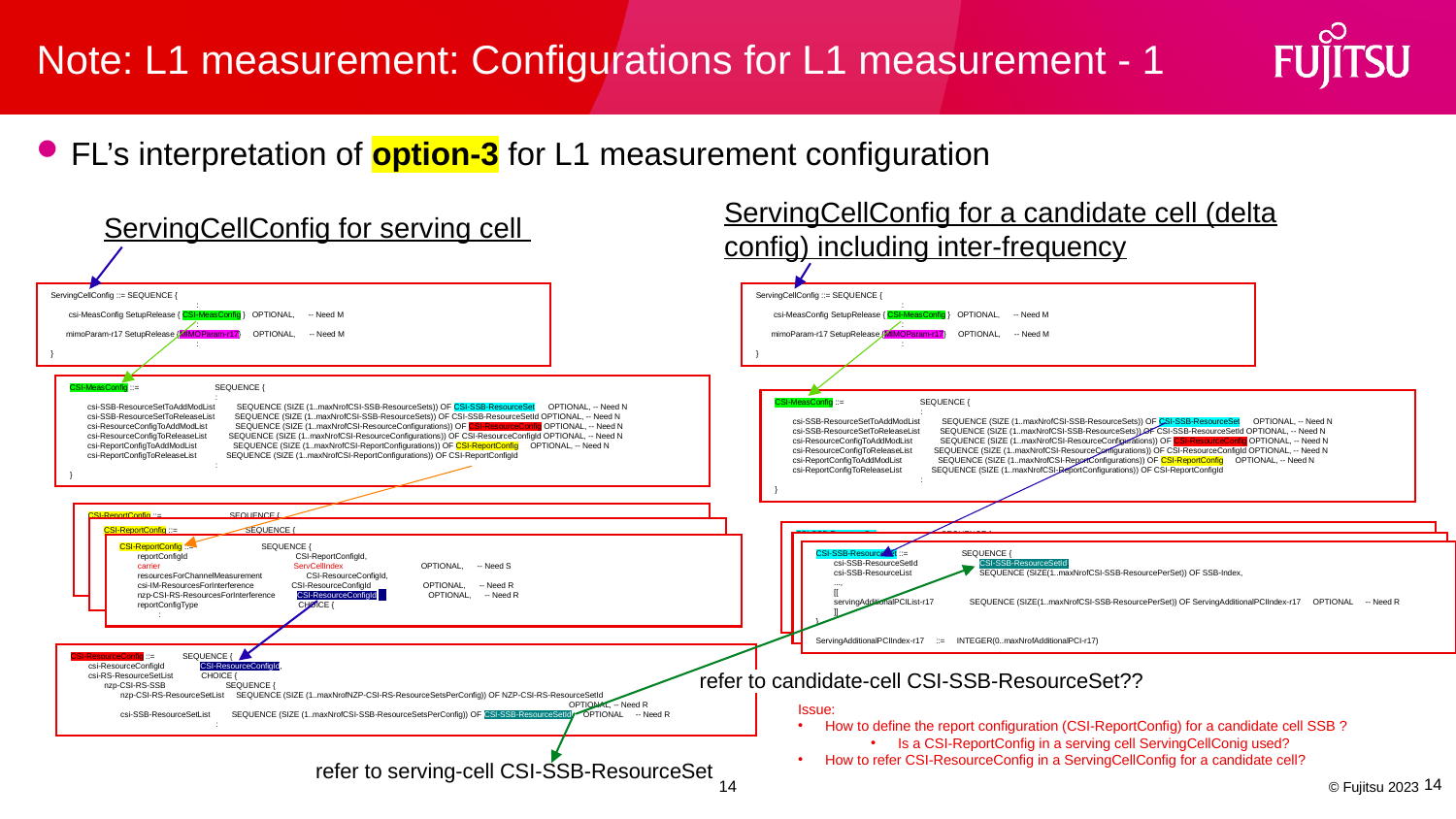

# Note: L1 measurement: Configurations for L1 measurement - 1
FL’s interpretation of option-3 for L1 measurement configuration
ServingCellConfig for a candidate cell (delta config) including inter-frequency
ServingCellConfig for serving cell
ServingCellConfig ::= SEQUENCE {
	:
　　csi-MeasConfig SetupRelease { CSI-MeasConfig }   OPTIONAL,　 -- Need M
	:
       mimoParam-r17 SetupRelease {MIMOParam-r17}　OPTIONAL,　 -- Need M
	:
}
ServingCellConfig ::= SEQUENCE {
	:
　　csi-MeasConfig SetupRelease { CSI-MeasConfig }   OPTIONAL,　 -- Need M
	:
       mimoParam-r17 SetupRelease {MIMOParam-r17}　OPTIONAL,　 -- Need M
	:
}
CSI-MeasConfig ::=　　　　　　　　　SEQUENCE {
	:
　　csi-SSB-ResourceSetToAddModList　　 SEQUENCE (SIZE (1..maxNrofCSI-SSB-ResourceSets)) OF CSI-SSB-ResourceSet　 OPTIONAL, -- Need N
　　csi-SSB-ResourceSetToReleaseList　　SEQUENCE (SIZE (1..maxNrofCSI-SSB-ResourceSets)) OF CSI-SSB-ResourceSetId OPTIONAL, -- Need N
　　csi-ResourceConfigToAddModList　　　SEQUENCE (SIZE (1..maxNrofCSI-ResourceConfigurations)) OF CSI-ResourceConfig OPTIONAL, -- Need N
　　csi-ResourceConfigToReleaseList　　 SEQUENCE (SIZE (1..maxNrofCSI-ResourceConfigurations)) OF CSI-ResourceConfigId OPTIONAL, -- Need N
　　csi-ReportConfigToAddModList　　　　SEQUENCE (SIZE (1..maxNrofCSI-ReportConfigurations)) OF CSI-ReportConfig　OPTIONAL, -- Need N
　　csi-ReportConfigToReleaseList　　　 SEQUENCE (SIZE (1..maxNrofCSI-ReportConfigurations)) OF CSI-ReportConfigId
	:
}
CSI-MeasConfig ::=　　　　　　　　　SEQUENCE {
	:
　　csi-SSB-ResourceSetToAddModList　　 SEQUENCE (SIZE (1..maxNrofCSI-SSB-ResourceSets)) OF CSI-SSB-ResourceSet　 OPTIONAL, -- Need N
　　csi-SSB-ResourceSetToReleaseList　　SEQUENCE (SIZE (1..maxNrofCSI-SSB-ResourceSets)) OF CSI-SSB-ResourceSetId OPTIONAL, -- Need N
　　csi-ResourceConfigToAddModList　　　SEQUENCE (SIZE (1..maxNrofCSI-ResourceConfigurations)) OF CSI-ResourceConfig OPTIONAL, -- Need N
　　csi-ResourceConfigToReleaseList　　 SEQUENCE (SIZE (1..maxNrofCSI-ResourceConfigurations)) OF CSI-ResourceConfigId OPTIONAL, -- Need N
　　csi-ReportConfigToAddModList　　　　SEQUENCE (SIZE (1..maxNrofCSI-ReportConfigurations)) OF CSI-ReportConfig　OPTIONAL, -- Need N
　　csi-ReportConfigToReleaseList　　　 SEQUENCE (SIZE (1..maxNrofCSI-ReportConfigurations)) OF CSI-ReportConfigId
	:
}
CSI-ReportConfig ::=　　　　　　　　SEQUENCE {
　　reportConfigId　　　　　　　　　　　　　CSI-ReportConfigId,
　　carrier　　　　　　　　　　　　　　　　 ServCellIndex　　　　　　　　　 OPTIONAL,　 -- Need S
　　resourcesForChannelMeasurement　　　　　CSI-ResourceConfigId,
　　csi-IM-ResourcesForInterference　　　　 CSI-ResourceConfigId　　　　　　OPTIONAL,　 -- Need R
　　nzp-CSI-RS-ResourcesForInterference　　 CSI-ResourceConfigId　　　　　　OPTIONAL,　 -- Need R
　　reportConfigType　　　　　　　　　　　　CHOICE {
	:
CSI-ReportConfig ::=　　　　　　　　SEQUENCE {
　　reportConfigId　　　　　　　　　　　　　CSI-ReportConfigId,
　　carrier　　　　　　　　　　　　　　　　 ServCellIndex　　　　　　　　　 OPTIONAL,　 -- Need S
　　resourcesForChannelMeasurement　　　　　CSI-ResourceConfigId,
　　csi-IM-ResourcesForInterference　　　　 CSI-ResourceConfigId　　　　　　OPTIONAL,　 -- Need R
　　nzp-CSI-RS-ResourcesForInterference　　 CSI-ResourceConfigId　　　　　　OPTIONAL,　 -- Need R
　　reportConfigType　　　　　　　　　　　　CHOICE {
	:
CSI-SSB-ResourceSet ::=　　　　　　 SEQUENCE {
　　csi-SSB-ResourceSetId　　　　　　　 CSI-SSB-ResourceSetId,
　　csi-SSB-ResourceList　　　　　　　　SEQUENCE (SIZE(1..maxNrofCSI-SSB-ResourcePerSet)) OF SSB-Index,
　　...,
　　[[
　　servingAdditionalPCIList-r17　　　　SEQUENCE (SIZE(1..maxNrofCSI-SSB-ResourcePerSet)) OF ServingAdditionalPCIIndex-r17　OPTIONAL　-- Need R
　　]]
}

ServingAdditionalPCIIndex-r17　::=　INTEGER(0..maxNrofAdditionalPCI-r17)
CSI-SSB-ResourceSet ::=　　　　　　 SEQUENCE {
　　csi-SSB-ResourceSetId　　　　　　　 CSI-SSB-ResourceSetId,
　　csi-SSB-ResourceList　　　　　　　　SEQUENCE (SIZE(1..maxNrofCSI-SSB-ResourcePerSet)) OF SSB-Index,
　　...,
　　[[
　　servingAdditionalPCIList-r17　　　　SEQUENCE (SIZE(1..maxNrofCSI-SSB-ResourcePerSet)) OF ServingAdditionalPCIIndex-r17　OPTIONAL　-- Need R
　　]]
}

ServingAdditionalPCIIndex-r17　::=　INTEGER(0..maxNrofAdditionalPCI-r17)
CSI-ReportConfig ::=　　　　　　　　SEQUENCE {
　　reportConfigId　　　　　　　　　　　　　CSI-ReportConfigId,
　　carrier　　　　　　　　　　　　　　　　 ServCellIndex　　　　　　　　　 OPTIONAL,　 -- Need S
　　resourcesForChannelMeasurement　　　　　CSI-ResourceConfigId,
　　csi-IM-ResourcesForInterference　　　　 CSI-ResourceConfigId　　　　　　OPTIONAL,　 -- Need R
　　nzp-CSI-RS-ResourcesForInterference　　 CSI-ResourceConfigId　　　　　　OPTIONAL,　 -- Need R
　　reportConfigType　　　　　　　　　　　　CHOICE {
	:
CSI-SSB-ResourceSet ::=　　　　　　 SEQUENCE {
　　csi-SSB-ResourceSetId　　　　　　　 CSI-SSB-ResourceSetId,
　　csi-SSB-ResourceList　　　　　　　　SEQUENCE (SIZE(1..maxNrofCSI-SSB-ResourcePerSet)) OF SSB-Index,
　　...,
　　[[
　　servingAdditionalPCIList-r17　　　　SEQUENCE (SIZE(1..maxNrofCSI-SSB-ResourcePerSet)) OF ServingAdditionalPCIIndex-r17　OPTIONAL　-- Need R
　　]]
}

ServingAdditionalPCIIndex-r17　::=　INTEGER(0..maxNrofAdditionalPCI-r17)
CSI-ResourceConfig ::=　　　SEQUENCE {
　　csi-ResourceConfigId　　　　CSI-ResourceConfigId,
　　csi-RS-ResourceSetList　　　CHOICE {
　　　　nzp-CSI-RS-SSB　　　　　　　SEQUENCE {
　　　　　　nzp-CSI-RS-ResourceSetList　SEQUENCE (SIZE (1..maxNrofNZP-CSI-RS-ResourceSetsPerConfig)) OF NZP-CSI-RS-ResourceSetId
　　　　　　　　　　　　　　　　　　　　　　　　　　　　　　　　　　　　　　　　　　　　　　　　　　　　　　　　　　　　　　OPTIONAL, -- Need R
　　　　　　csi-SSB-ResourceSetList　　 SEQUENCE (SIZE (1..maxNrofCSI-SSB-ResourceSetsPerConfig)) OF CSI-SSB-ResourceSetId　OPTIONAL　-- Need R
	:
refer to candidate-cell CSI-SSB-ResourceSet??
Issue:
How to define the report configuration (CSI-ReportConfig) for a candidate cell SSB ?
Is a CSI-ReportConfig in a serving cell ServingCellConig used?
How to refer CSI-ResourceConfig in a ServingCellConfig for a candidate cell?
refer to serving-cell CSI-SSB-ResourceSet
14
14
© Fujitsu 2023